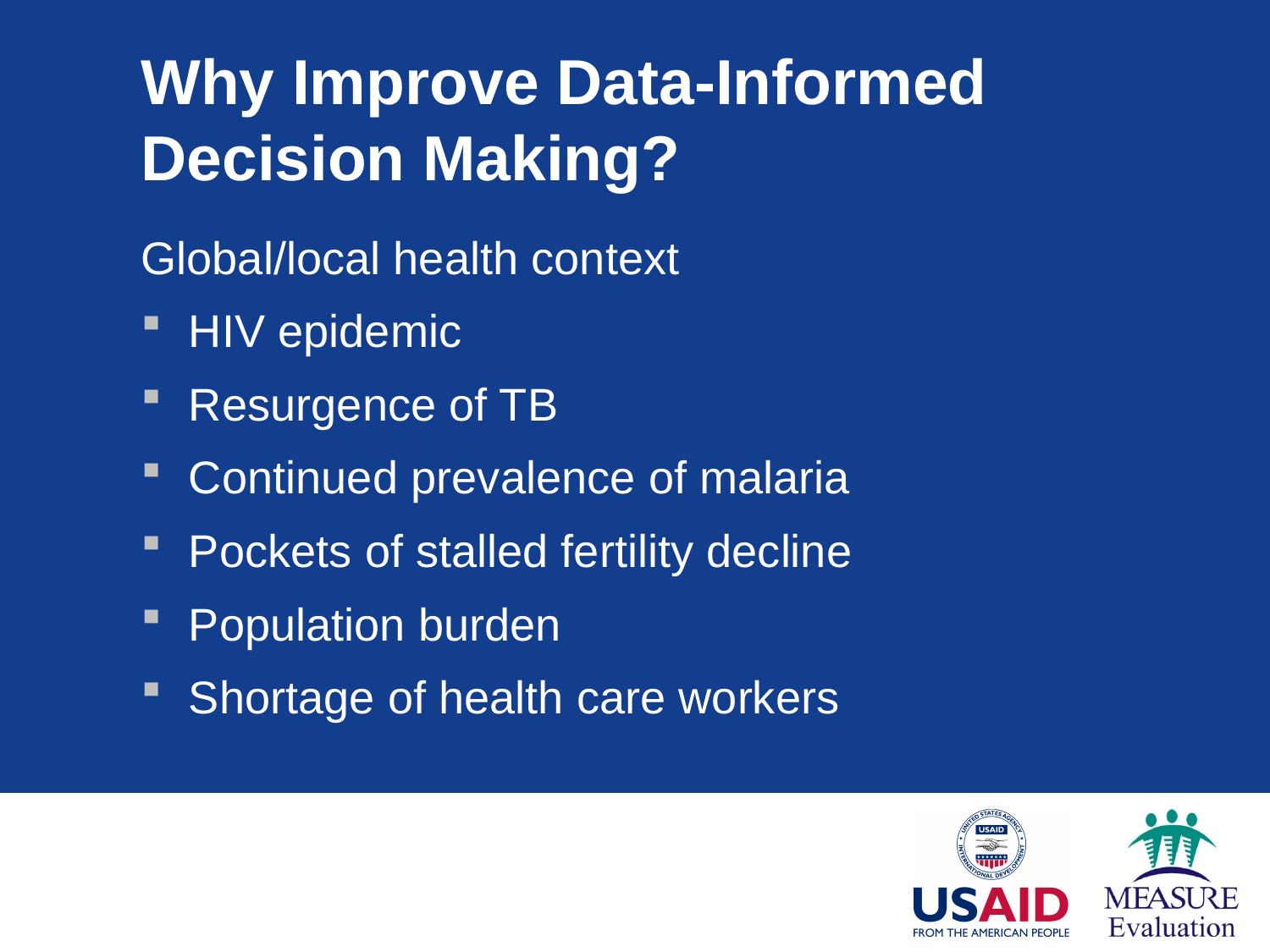

# Why Improve Data-Informed Decision Making?
Global/local health context
HIV epidemic
Resurgence of TB
Continued prevalence of malaria
Pockets of stalled fertility decline
Population burden
Shortage of health care workers